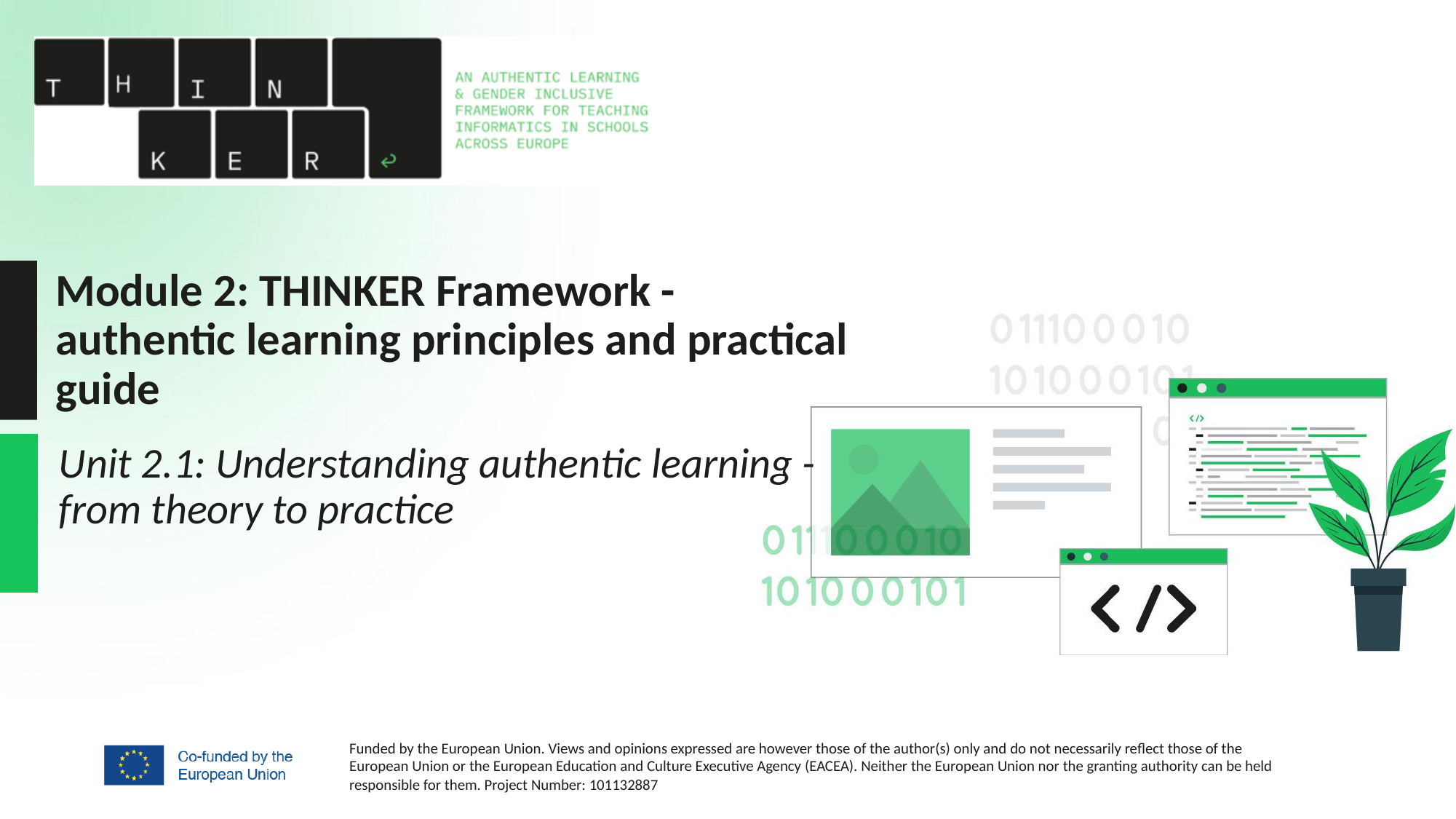

# Module 2: THINKER Framework - authentic learning principles and practical guide
Unit 2.1: Understanding authentic learning - from theory to practice